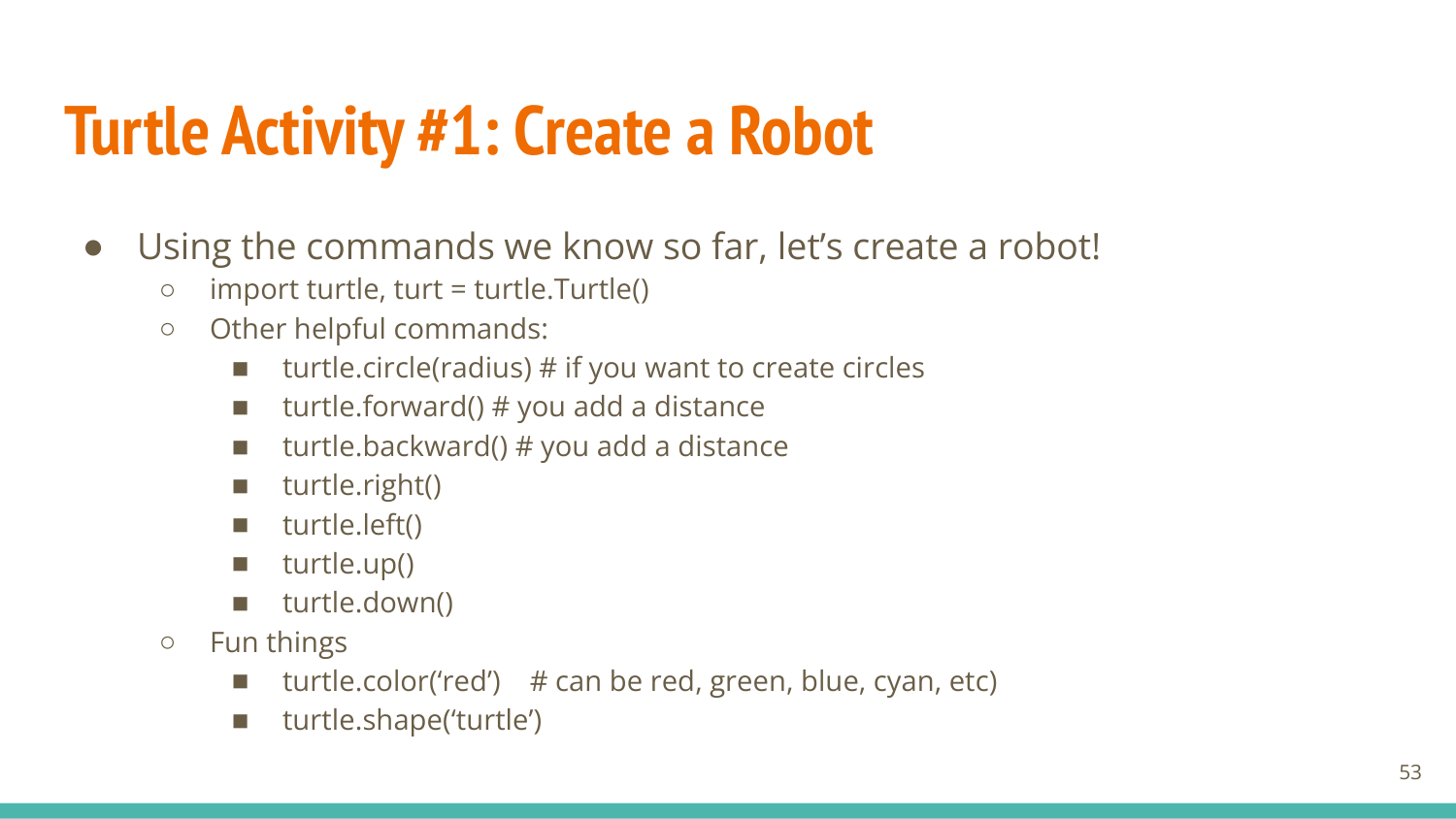

# Turtle Activity #1: Create a Robot
Using the commands we know so far, let’s create a robot!
import turtle, turt = turtle.Turtle()
Other helpful commands:
turtle.circle(radius) # if you want to create circles
turtle.forward() # you add a distance
turtle.backward() # you add a distance
turtle.right()
turtle.left()
turtle.up()
turtle.down()
Fun things
turtle.color(‘red’)    # can be red, green, blue, cyan, etc)
turtle.shape(‘turtle’)
53